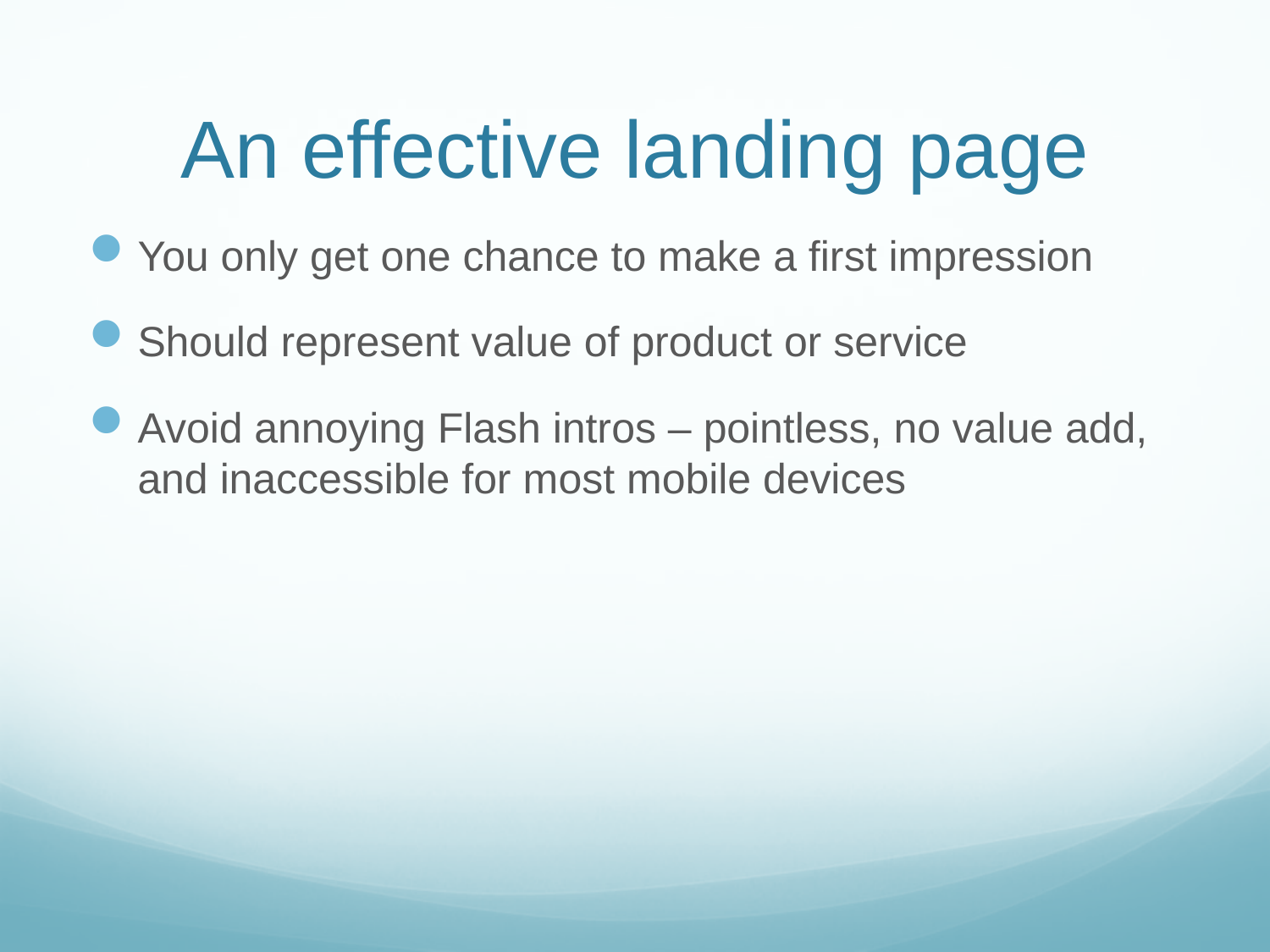

# An effective landing page
You only get one chance to make a first impression
Should represent value of product or service
Avoid annoying Flash intros – pointless, no value add, and inaccessible for most mobile devices